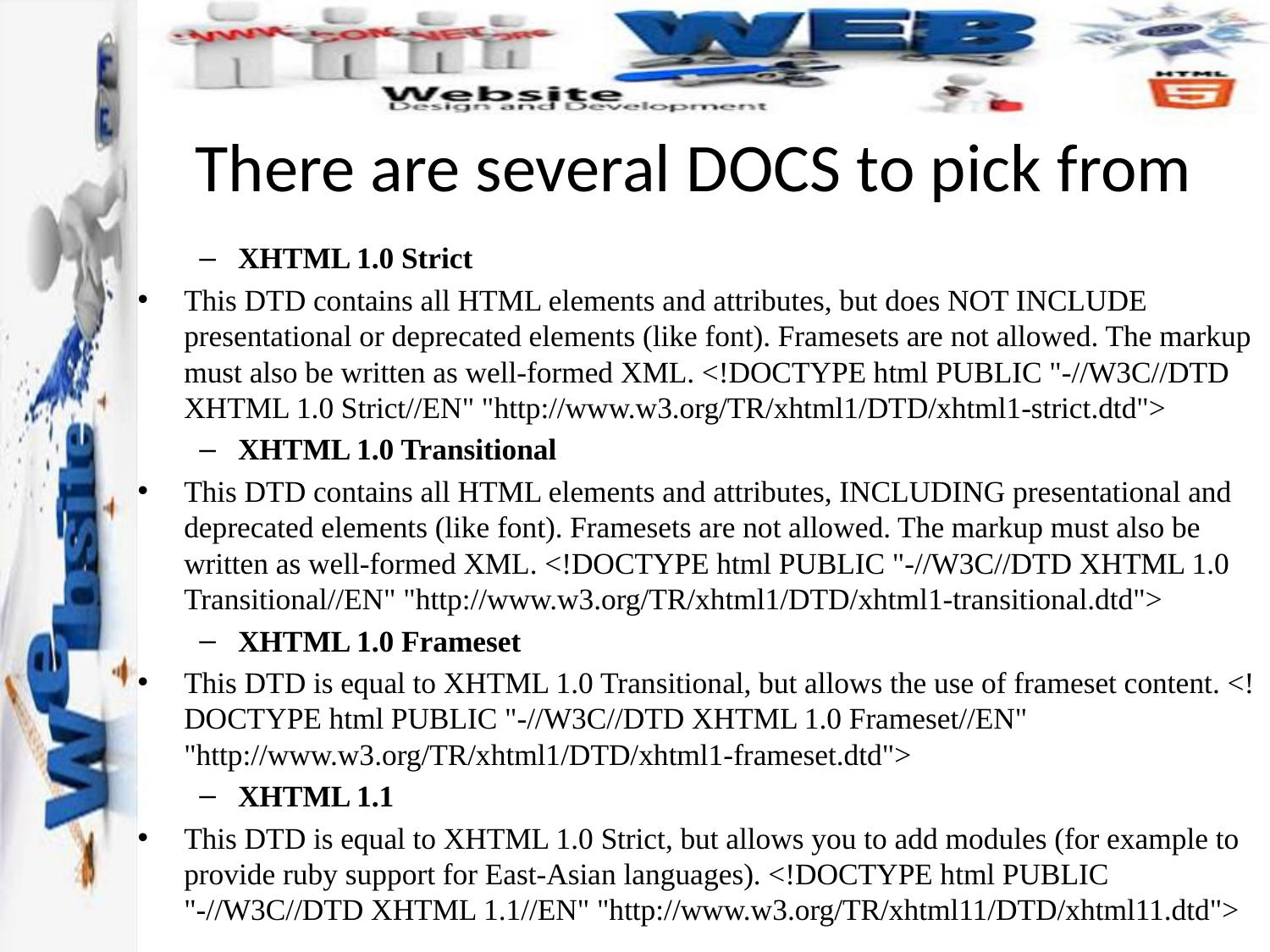

# There are several DOCS to pick from
XHTML 1.0 Strict
This DTD contains all HTML elements and attributes, but does NOT INCLUDE presentational or deprecated elements (like font). Framesets are not allowed. The markup must also be written as well-formed XML. <!DOCTYPE html PUBLIC "-//W3C//DTD XHTML 1.0 Strict//EN" "http://www.w3.org/TR/xhtml1/DTD/xhtml1-strict.dtd">
XHTML 1.0 Transitional
This DTD contains all HTML elements and attributes, INCLUDING presentational and deprecated elements (like font). Framesets are not allowed. The markup must also be written as well-formed XML. <!DOCTYPE html PUBLIC "-//W3C//DTD XHTML 1.0 Transitional//EN" "http://www.w3.org/TR/xhtml1/DTD/xhtml1-transitional.dtd">
XHTML 1.0 Frameset
This DTD is equal to XHTML 1.0 Transitional, but allows the use of frameset content. <!DOCTYPE html PUBLIC "-//W3C//DTD XHTML 1.0 Frameset//EN" "http://www.w3.org/TR/xhtml1/DTD/xhtml1-frameset.dtd">
XHTML 1.1
This DTD is equal to XHTML 1.0 Strict, but allows you to add modules (for example to provide ruby support for East-Asian languages). <!DOCTYPE html PUBLIC "-//W3C//DTD XHTML 1.1//EN" "http://www.w3.org/TR/xhtml11/DTD/xhtml11.dtd">